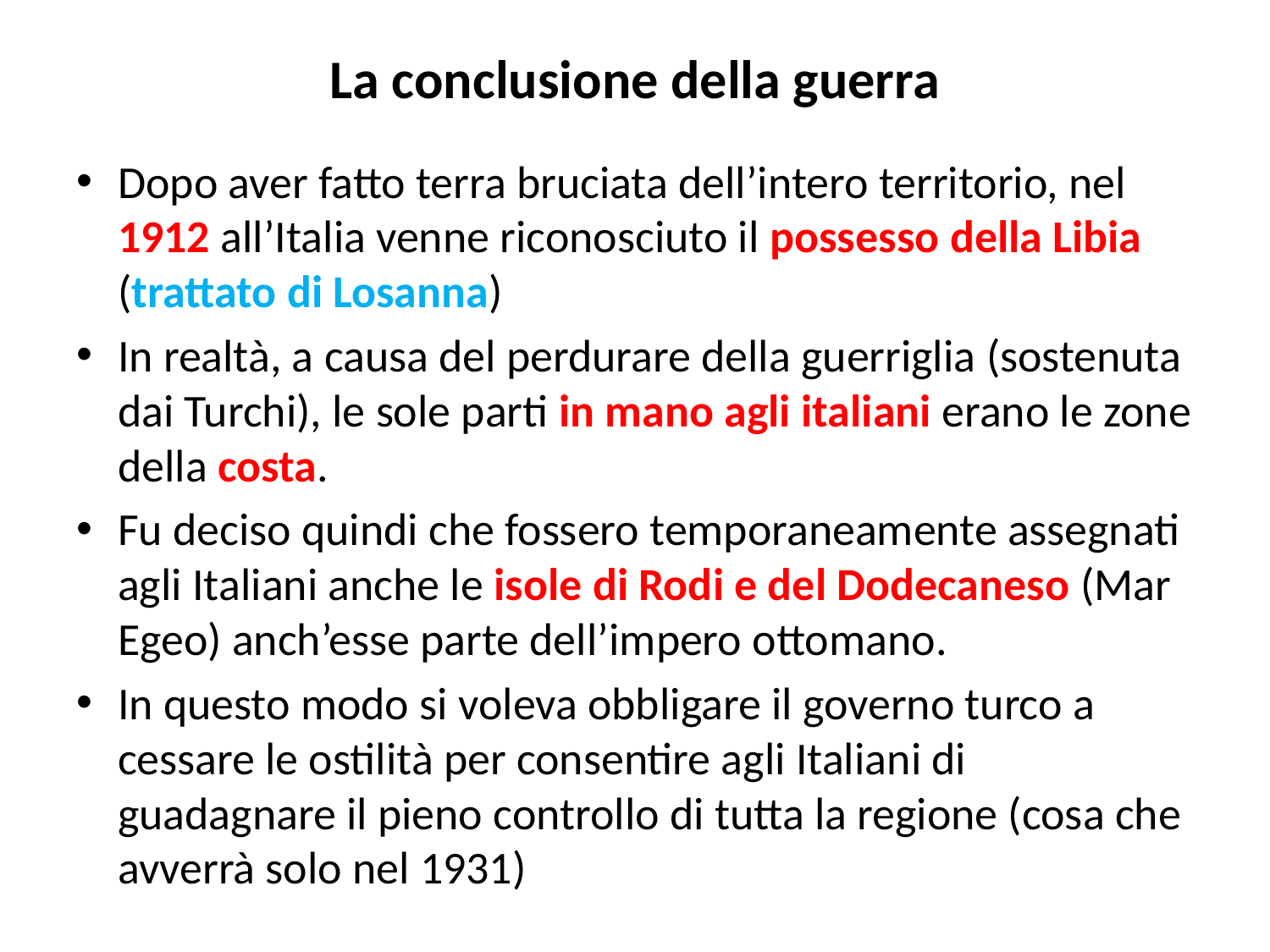

# La conclusione della guerra
Dopo aver fatto terra bruciata dell’intero territorio, nel 1912 all’Italia venne riconosciuto il possesso della Libia (trattato di Losanna)
In realtà, a causa del perdurare della guerriglia (sostenuta dai Turchi), le sole parti in mano agli italiani erano le zone della costa.
Fu deciso quindi che fossero temporaneamente assegnati agli Italiani anche le isole di Rodi e del Dodecaneso (Mar Egeo) anch’esse parte dell’impero ottomano.
In questo modo si voleva obbligare il governo turco a cessare le ostilità per consentire agli Italiani di guadagnare il pieno controllo di tutta la regione (cosa che avverrà solo nel 1931)